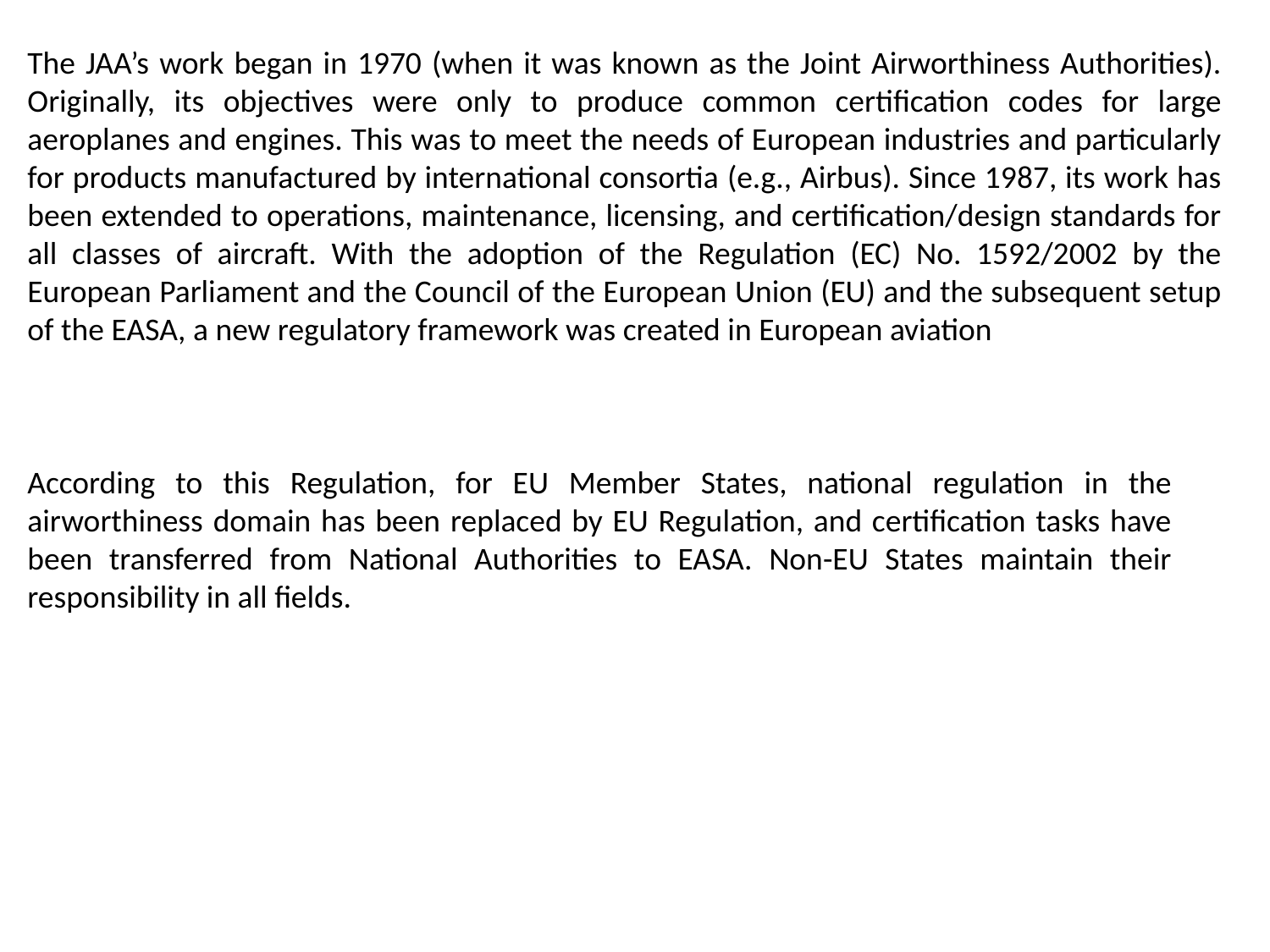

The JAA’s work began in 1970 (when it was known as the Joint Airworthiness Authorities). Originally, its objectives were only to produce common certification codes for large aeroplanes and engines. This was to meet the needs of European industries and particularly for products manufactured by international consortia (e.g., Airbus). Since 1987, its work has been extended to operations, maintenance, licensing, and certification/design standards for all classes of aircraft. With the adoption of the Regulation (EC) No. 1592/2002 by the European Parliament and the Council of the European Union (EU) and the subsequent setup of the EASA, a new regulatory framework was created in European aviation
According to this Regulation, for EU Member States, national regulation in the airworthiness domain has been replaced by EU Regulation, and certification tasks have been transferred from National Authorities to EASA. Non-EU States maintain their responsibility in all fields.